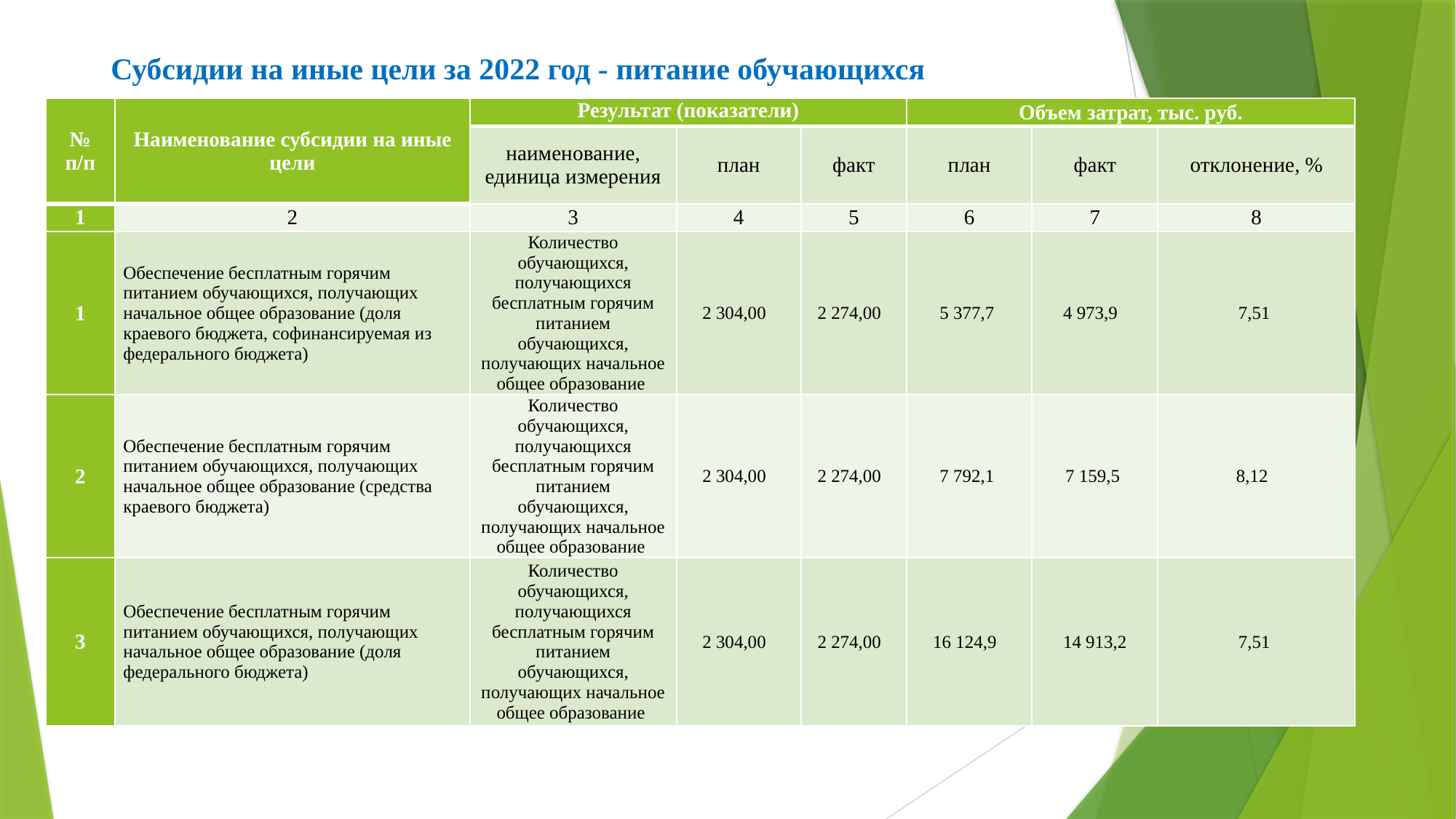

# Субсидии на иные цели за 2022 год - питание обучающихся
| № п/п | Наименование субсидии на иные цели | Результат (показатели) |  |  | Объем затрат, тыс. руб. |  |  |
| --- | --- | --- | --- | --- | --- | --- | --- |
|  |  | наименование, единица измерения | план | факт | план | факт | отклонение, % |
| 1 | 2 | 3 | 4 | 5 | 6 | 7 | 8 |
| 1 | Обеспечение бесплатным горячим питанием обучающихся, получающих начальное общее образование (доля краевого бюджета, софинансируемая из федерального бюджета) | Количество обучающихся, получающихся бесплатным горячим питанием обучающихся, получающих начальное общее образование | 2 304,00 | 2 274,00 | 5 377,7 | 4 973,9 | 7,51 |
| 2 | Обеспечение бесплатным горячим питанием обучающихся, получающих начальное общее образование (средства краевого бюджета) | Количество обучающихся, получающихся бесплатным горячим питанием обучающихся, получающих начальное общее образование | 2 304,00 | 2 274,00 | 7 792,1 | 7 159,5 | 8,12 |
| 3 | Обеспечение бесплатным горячим питанием обучающихся, получающих начальное общее образование (доля федерального бюджета) | Количество обучающихся, получающихся бесплатным горячим питанием обучающихся, получающих начальное общее образование | 2 304,00 | 2 274,00 | 16 124,9 | 14 913,2 | 7,51 |